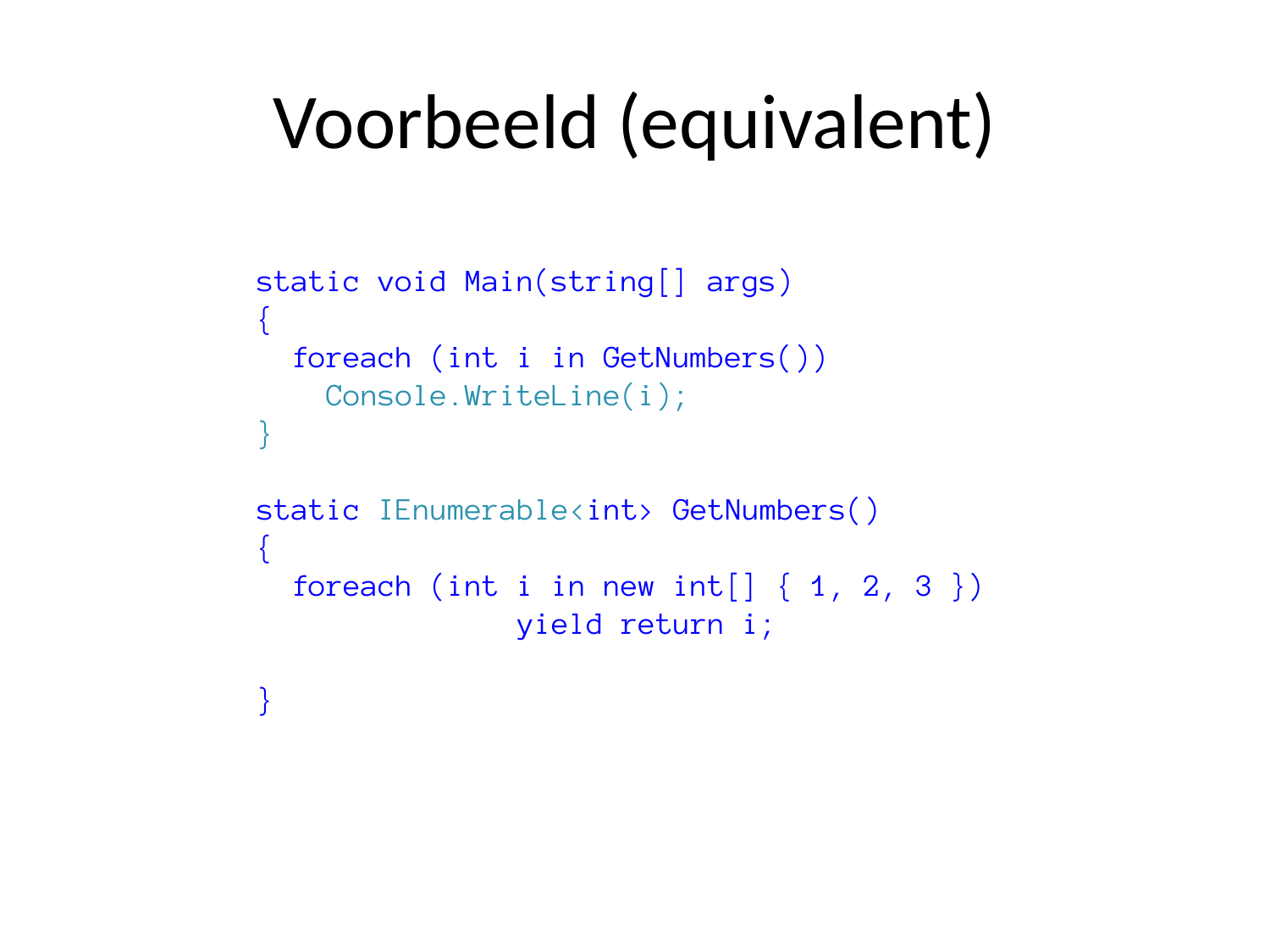

# Voorbeeld (equivalent)
 static void Main(string[] args)
 {
   foreach (int i in GetNumbers())
     Console.WriteLine(i);
 }

 static IEnumerable<int> GetNumbers()
 {
   foreach (int i in new int[] { 1, 2, 3 })
                yield return i;

 }